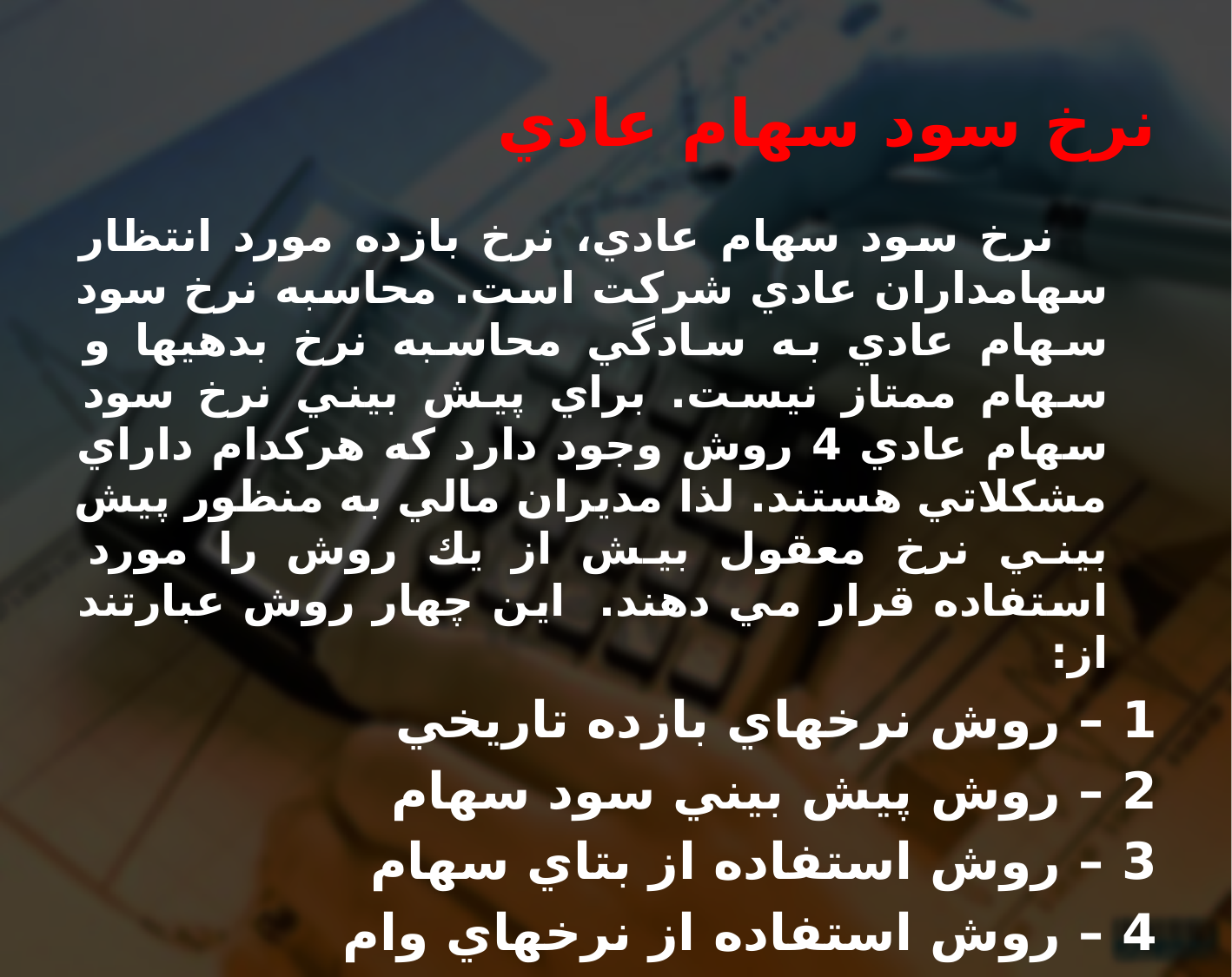

# نرخ سود سهام عادي
     نرخ سود سهام عادي، نرخ بازده مورد انتظار سهامداران عادي شركت است. محاسبه نرخ سود سهام عادي به سادگي محاسبه نرخ بدهيها و سهام ممتاز نيست. براي پيش بيني نرخ سود سهام عادي 4 روش وجود دارد كه هركدام داراي مشكلاتي هستند. لذا مديران مالي به منظور پيش بيني نرخ معقول بيش از يك روش را مورد استفاده قرار مي دهند.  اين چهار روش عبارتند از:
1 – روش نرخهاي بازده تاريخي
2 – روش پيش بيني سود سهام
3 – روش استفاده از بتاي سهام
4 – روش استفاده از نرخهاي وام